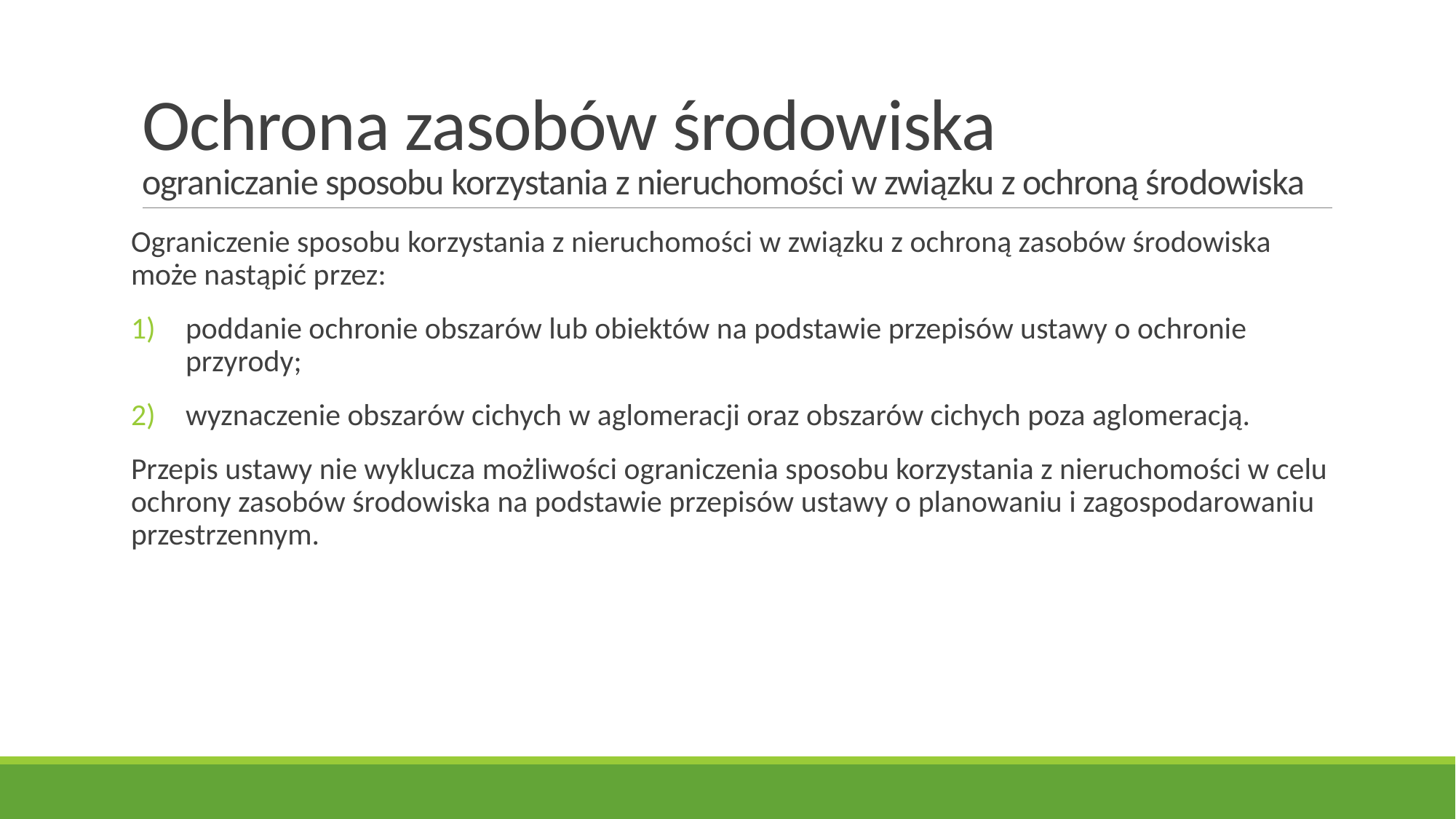

# Ochrona zasobów środowiska ograniczanie sposobu korzystania z nieruchomości w związku z ochroną środowiska
Ograniczenie sposobu korzystania z nieruchomości w związku z ochroną zasobów środowiska może nastąpić przez:
poddanie ochronie obszarów lub obiektów na podstawie przepisów ustawy o ochronie przyrody;
wyznaczenie obszarów cichych w aglomeracji oraz obszarów cichych poza aglomeracją.
Przepis ustawy nie wyklucza możliwości ograniczenia sposobu korzystania z nieruchomości w celu ochrony zasobów środowiska na podstawie przepisów ustawy o planowaniu i zagospodarowaniu przestrzennym.